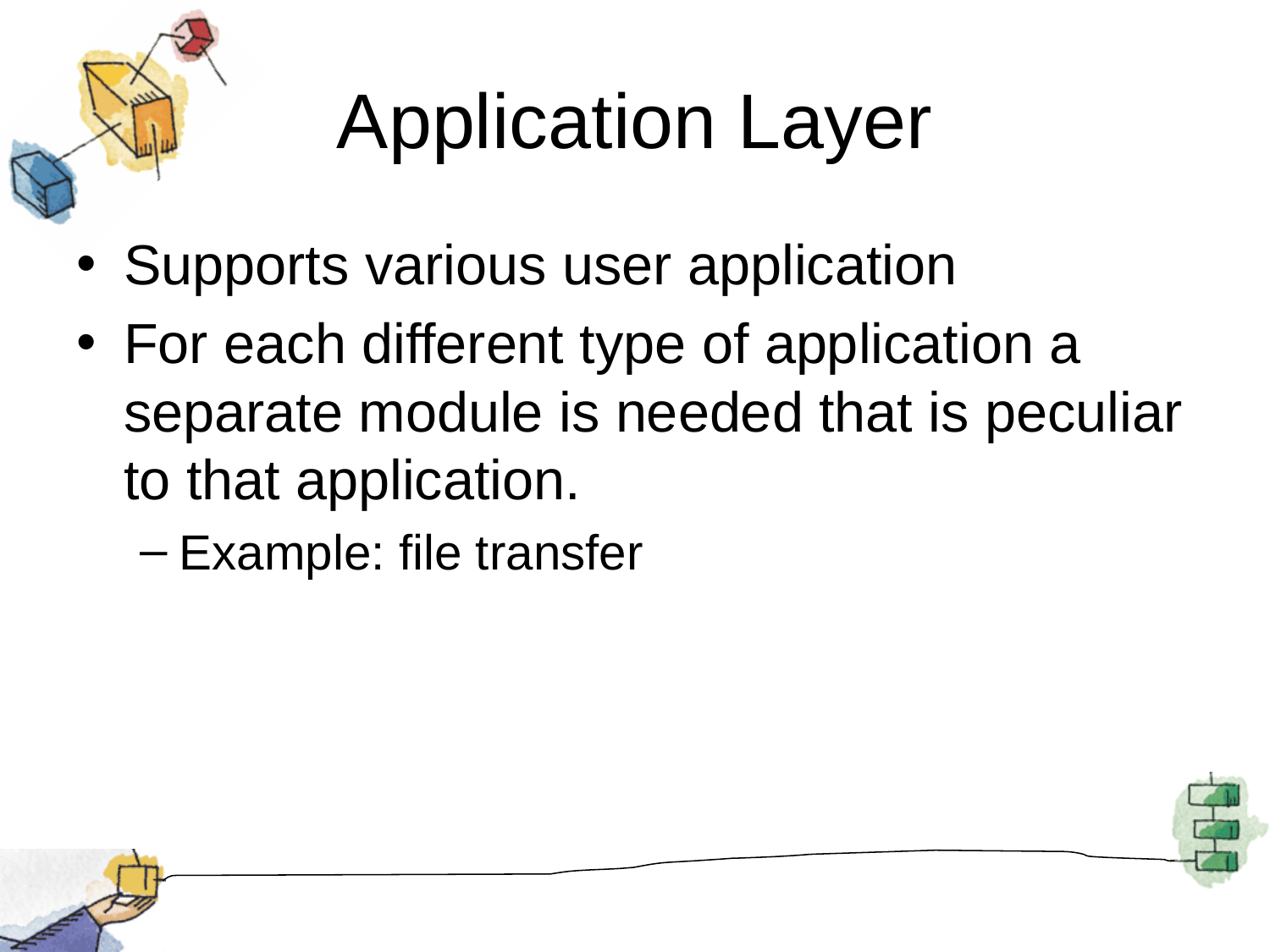

# Application Layer
Supports various user application
For each different type of application a separate module is needed that is peculiar to that application.
Example: file transfer